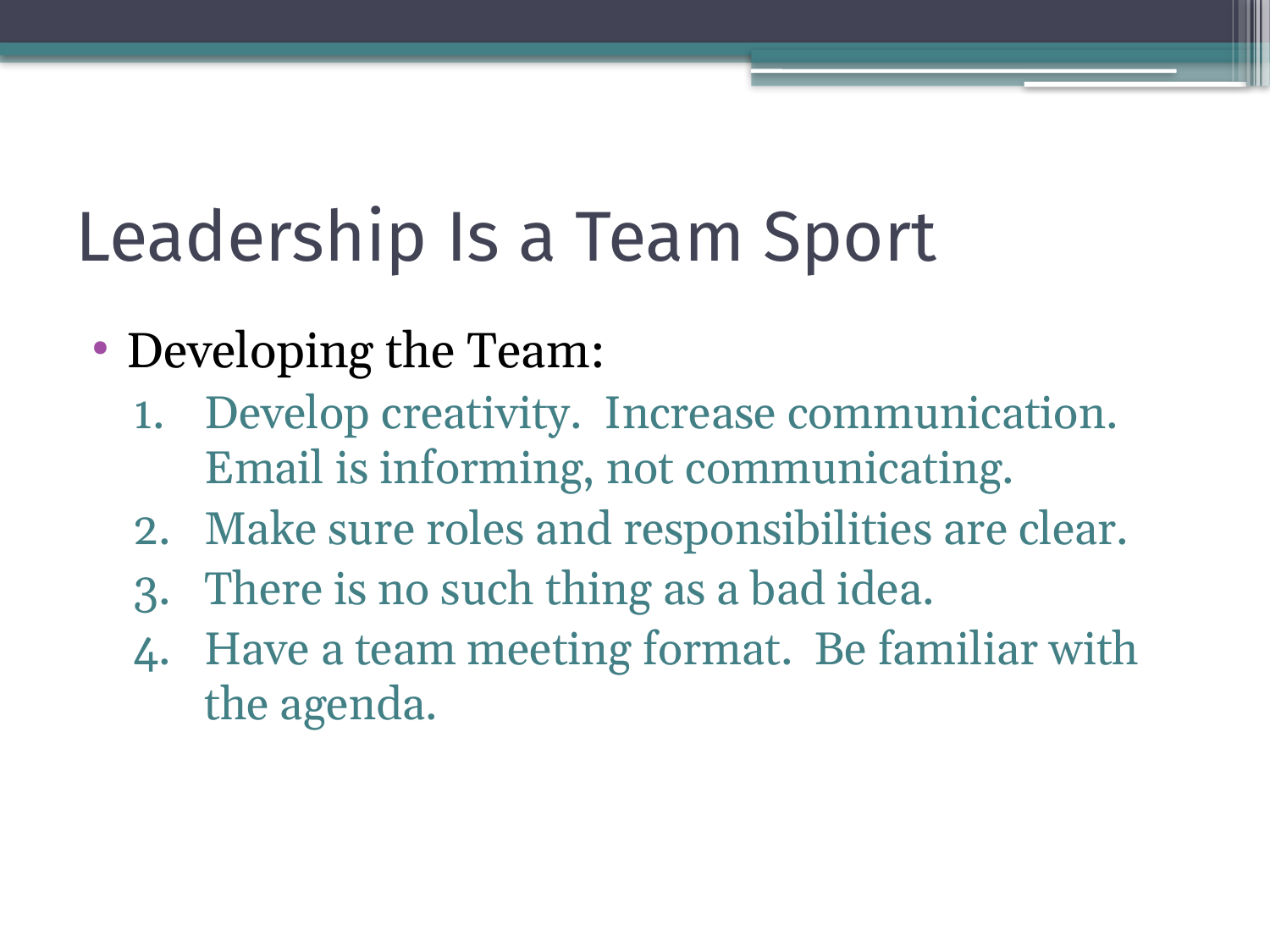

# Leadership Is a Team Sport
Developing the Team:
Develop creativity.  Increase communication.  Email is informing, not communicating.
Make sure roles and responsibilities are clear.
There is no such thing as a bad idea.
Have a team meeting format.  Be familiar with the agenda.